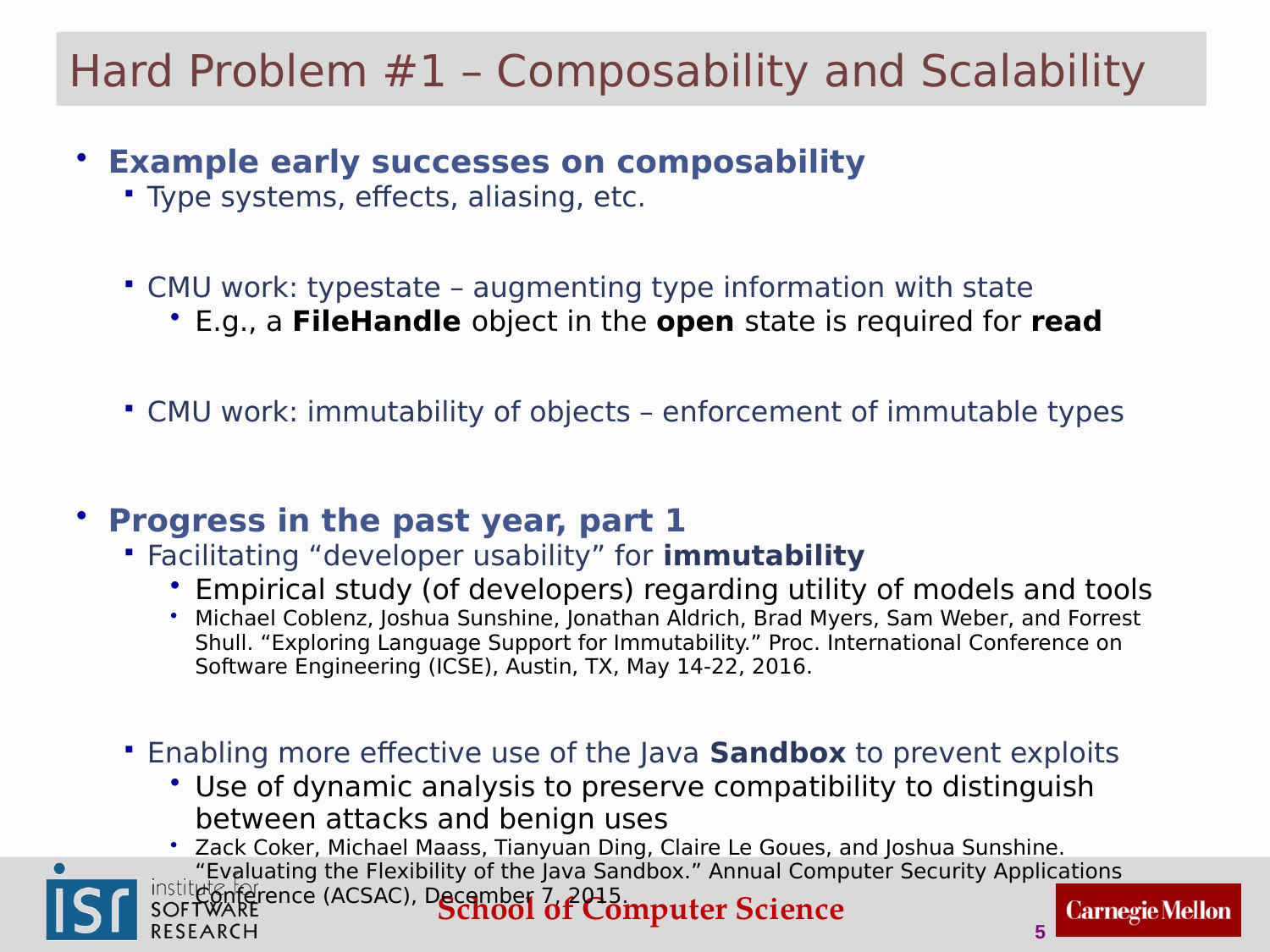

# Hard Problem #1 – Composability and Scalability
Example early successes on composability
Type systems, effects, aliasing, etc.

CMU work: typestate – augmenting type information with state
E.g., a FileHandle object in the open state is required for read

CMU work: immutability of objects – enforcement of immutable types

Progress in the past year, part 1
Facilitating “developer usability” for immutability
Empirical study (of developers) regarding utility of models and tools
Michael Coblenz, Joshua Sunshine, Jonathan Aldrich, Brad Myers, Sam Weber, and Forrest Shull. “Exploring Language Support for Immutability.” Proc. International Conference on Software Engineering (ICSE), Austin, TX, May 14-22, 2016.

Enabling more effective use of the Java Sandbox to prevent exploits
Use of dynamic analysis to preserve compatibility to distinguish between attacks and benign uses
Zack Coker, Michael Maass, Tianyuan Ding, Claire Le Goues, and Joshua Sunshine. “Evaluating the Flexibility of the Java Sandbox.” Annual Computer Security Applications Conference (ACSAC), December 7, 2015.
5